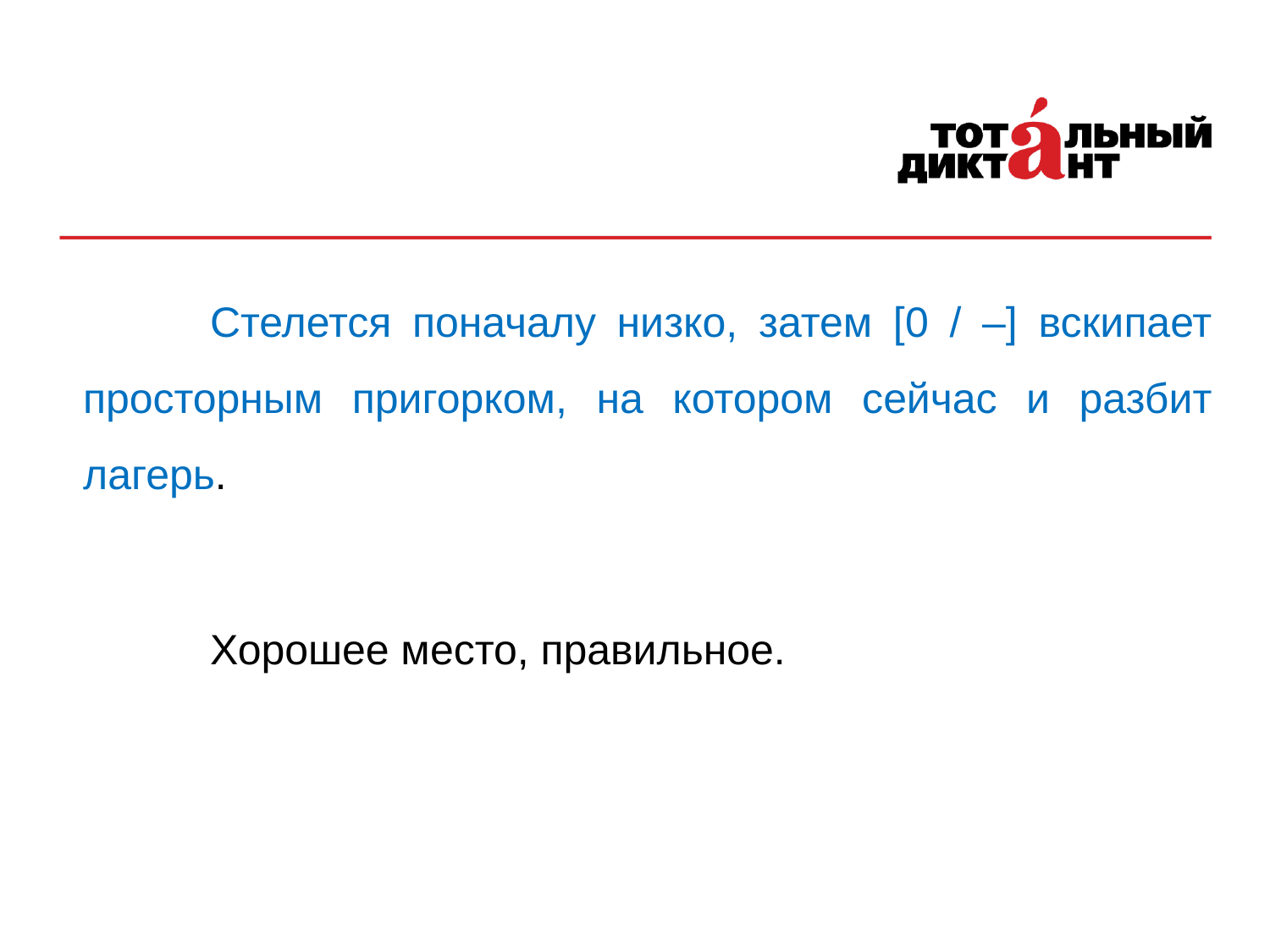

Стелется поначалу низко, затем [0 / –] вскипает просторным пригорком, на котором сейчас и разбит лагерь.

	Хорошее место, правильное.